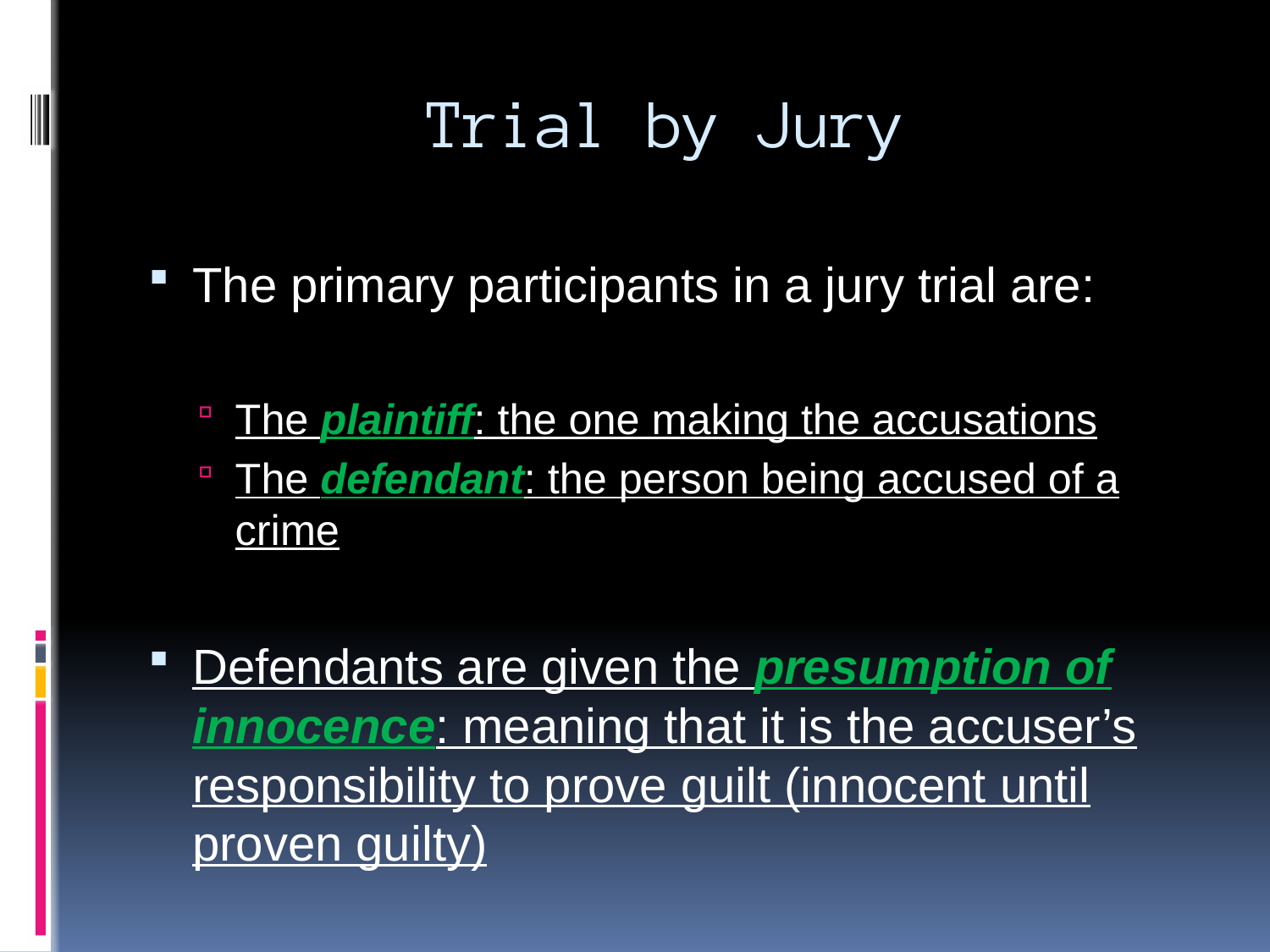

# Trial by Jury
The primary participants in a jury trial are:

The plaintiff: the one making the accusations
The defendant: the person being accused of a crime

Defendants are given the presumption of innocence: meaning that it is the accuser’s responsibility to prove guilt (innocent until proven guilty)